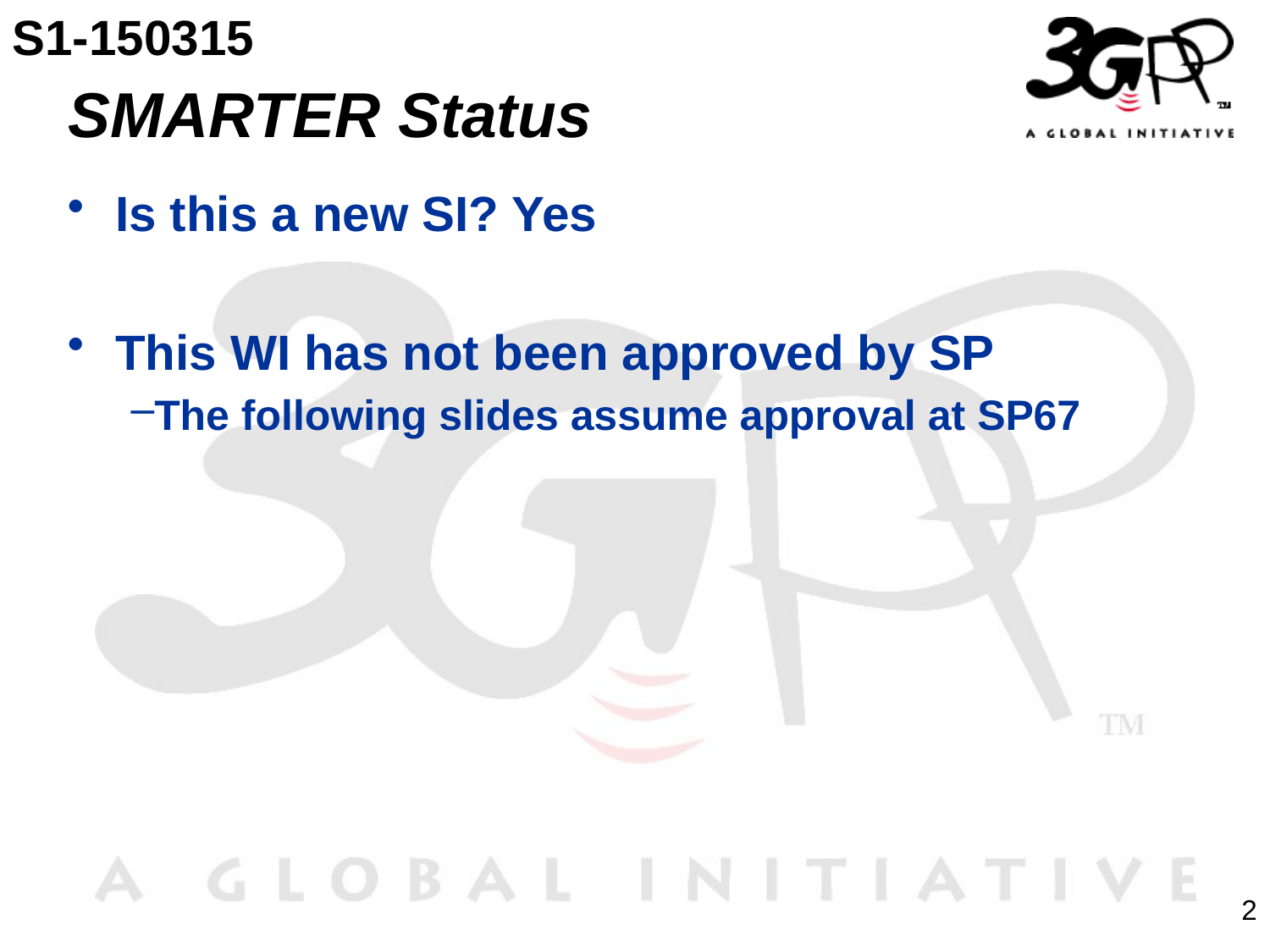

S1-150315
# SMARTER Status
Is this a new SI? Yes

This WI has not been approved by SP
The following slides assume approval at SP67
2